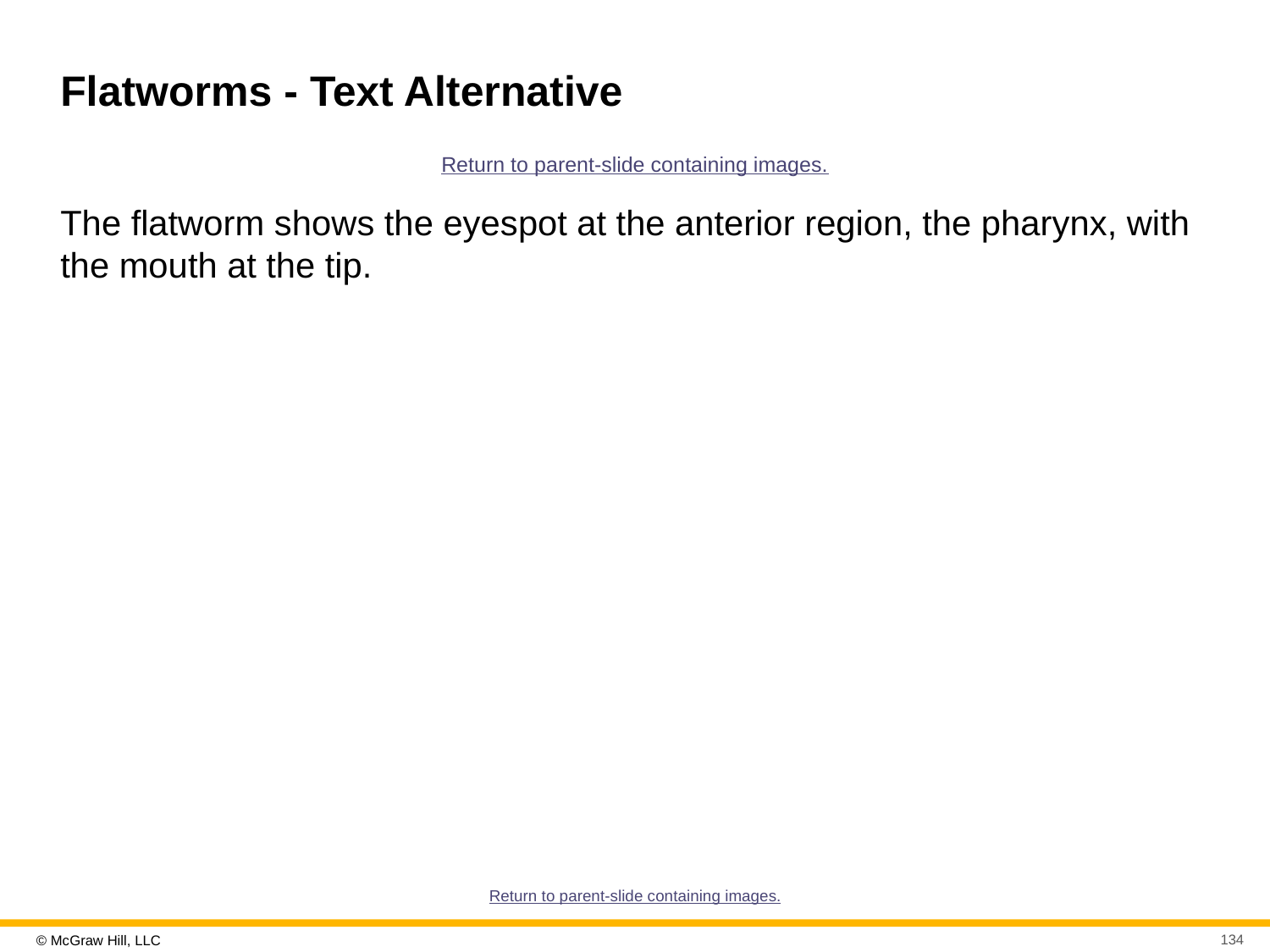

# Flatworms - Text Alternative
Return to parent-slide containing images.
The flatworm shows the eyespot at the anterior region, the pharynx, with the mouth at the tip.
Return to parent-slide containing images.
134